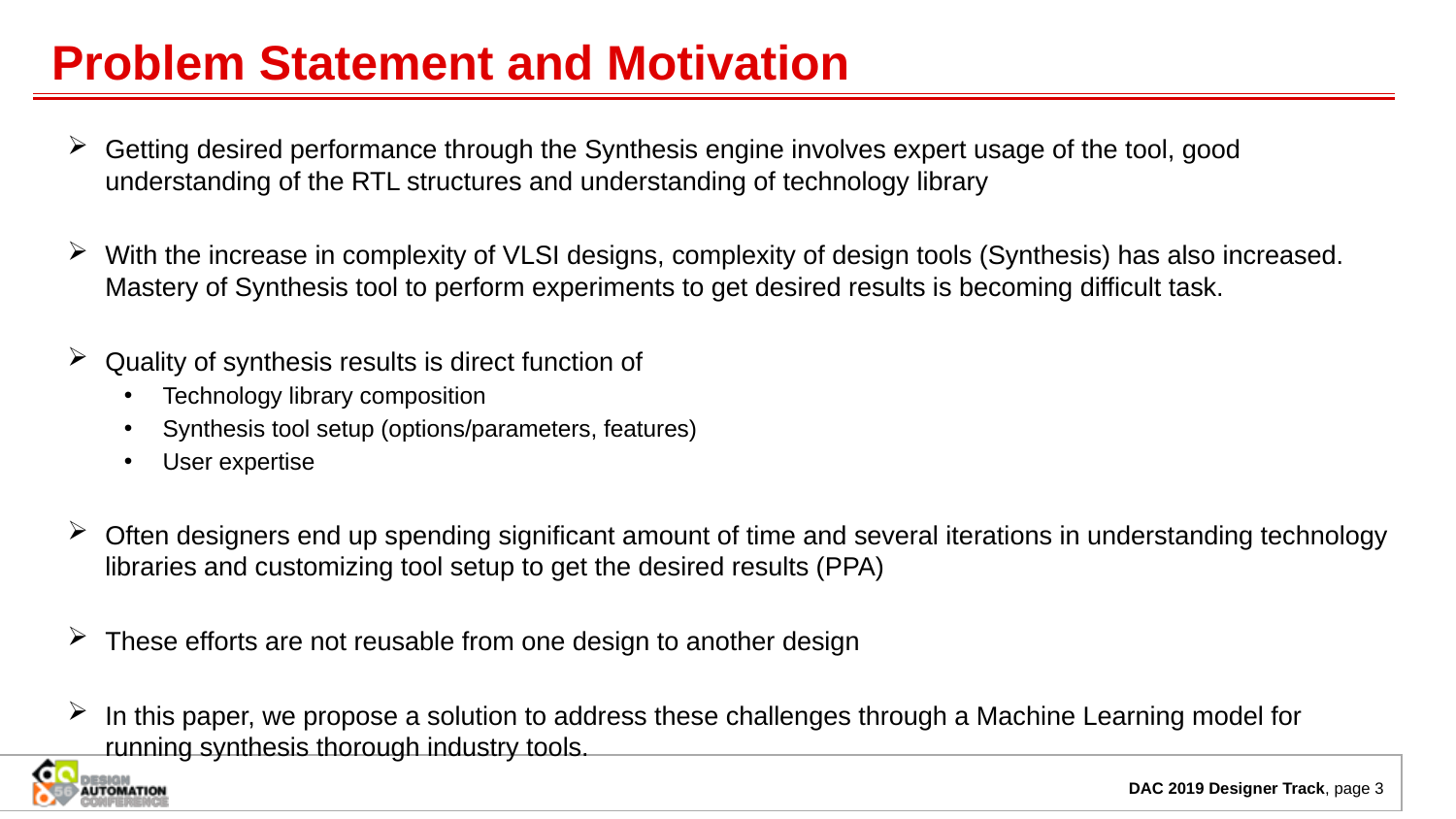

# Problem Statement and Motivation
Getting desired performance through the Synthesis engine involves expert usage of the tool, good understanding of the RTL structures and understanding of technology library

With the increase in complexity of VLSI designs, complexity of design tools (Synthesis) has also increased. Mastery of Synthesis tool to perform experiments to get desired results is becoming difficult task.

Quality of synthesis results is direct function of
Technology library composition
Synthesis tool setup (options/parameters, features)
User expertise

Often designers end up spending significant amount of time and several iterations in understanding technology libraries and customizing tool setup to get the desired results (PPA)

These efforts are not reusable from one design to another design

In this paper, we propose a solution to address these challenges through a Machine Learning model for running synthesis thorough industry tools.